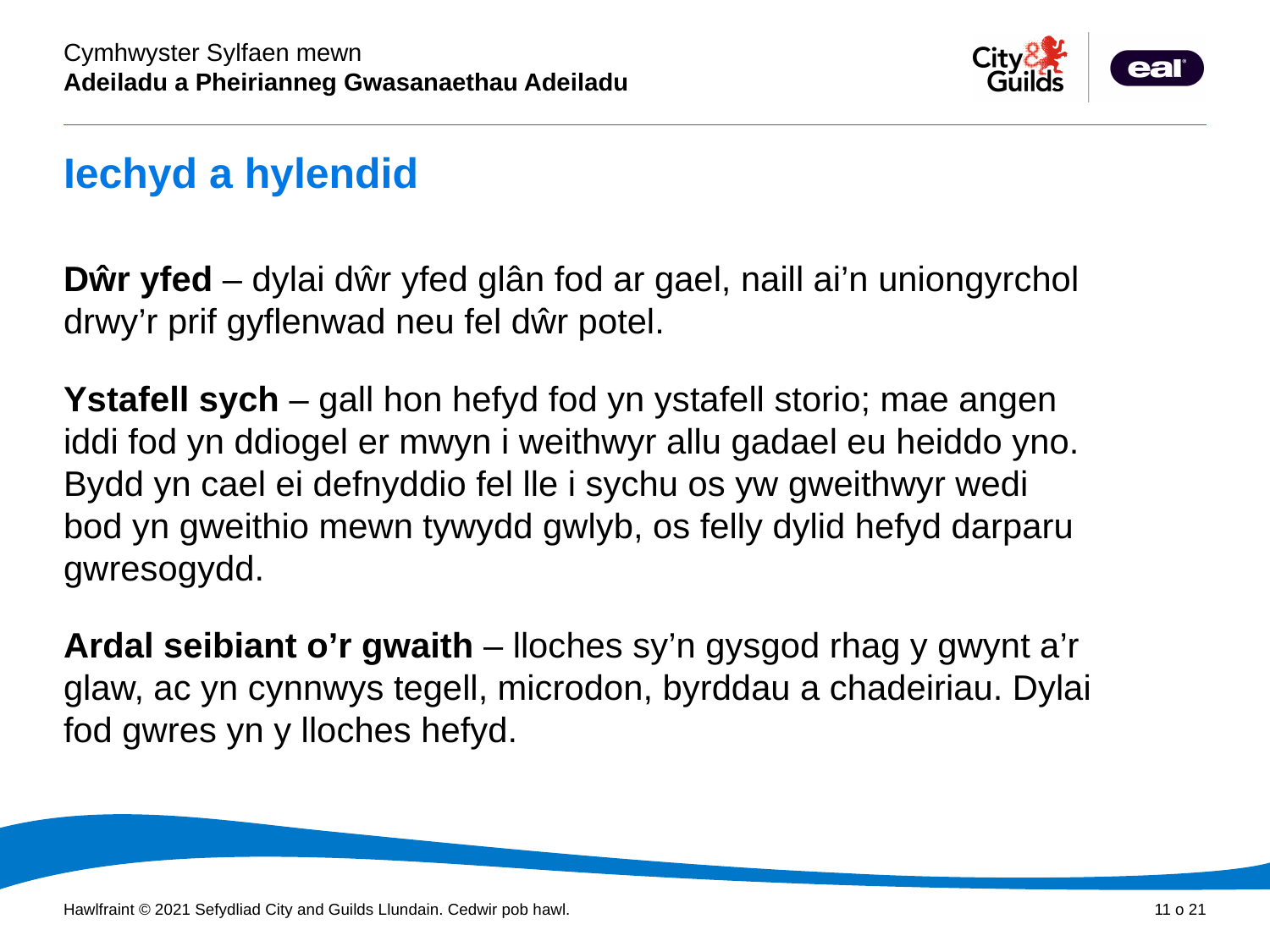

# Iechyd a hylendid
Dŵr yfed – dylai dŵr yfed glân fod ar gael, naill ai’n uniongyrchol drwy’r prif gyflenwad neu fel dŵr potel.
Ystafell sych – gall hon hefyd fod yn ystafell storio; mae angen iddi fod yn ddiogel er mwyn i weithwyr allu gadael eu heiddo yno. Bydd yn cael ei defnyddio fel lle i sychu os yw gweithwyr wedi bod yn gweithio mewn tywydd gwlyb, os felly dylid hefyd darparu gwresogydd.
Ardal seibiant o’r gwaith – lloches sy’n gysgod rhag y gwynt a’r glaw, ac yn cynnwys tegell, microdon, byrddau a chadeiriau. Dylai fod gwres yn y lloches hefyd.